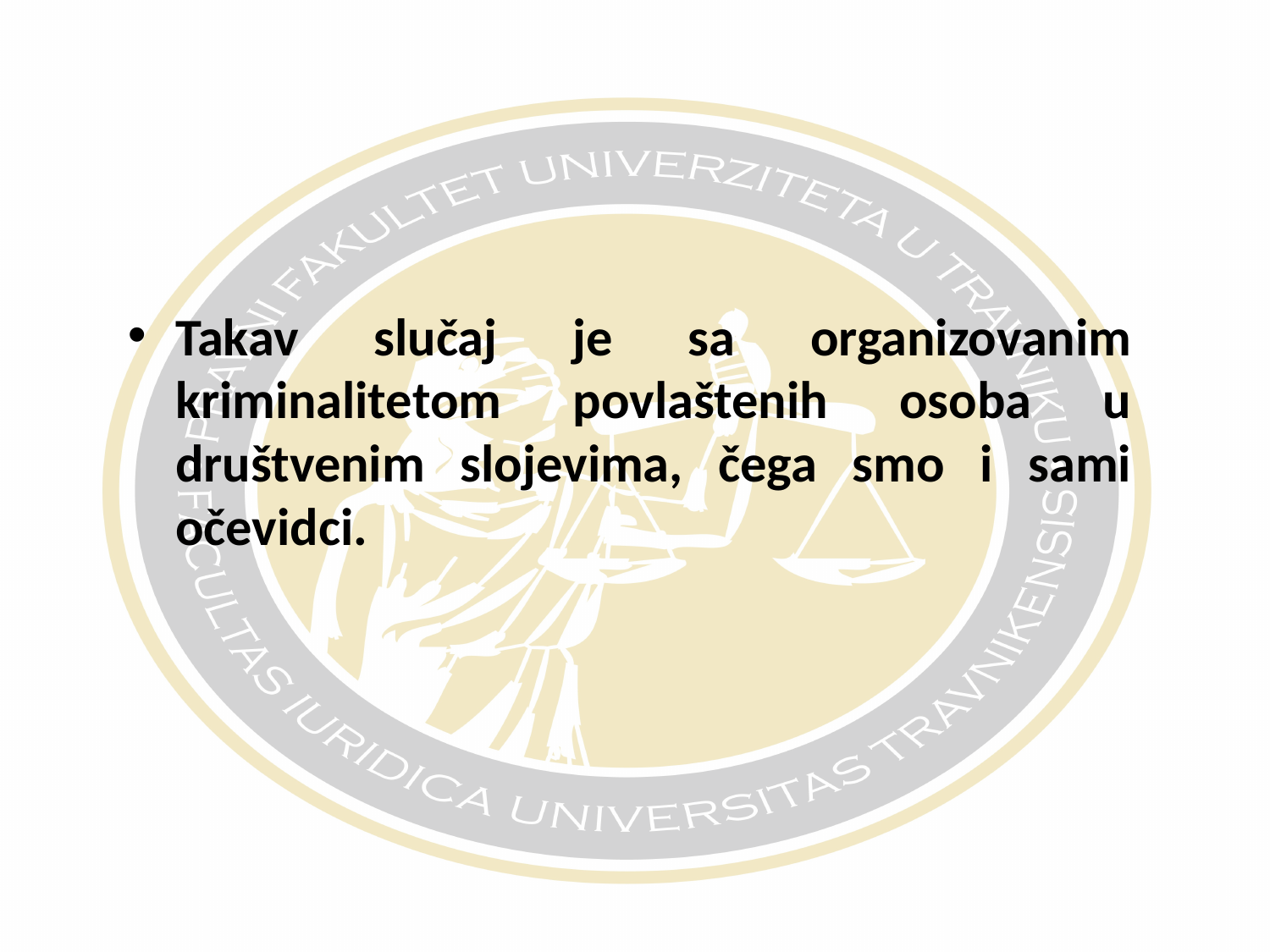

#

Takav slučaj je sa organizovanim kriminalitetom povlaštenih osoba u društvenim slojevima, čega smo i sami očevidci.